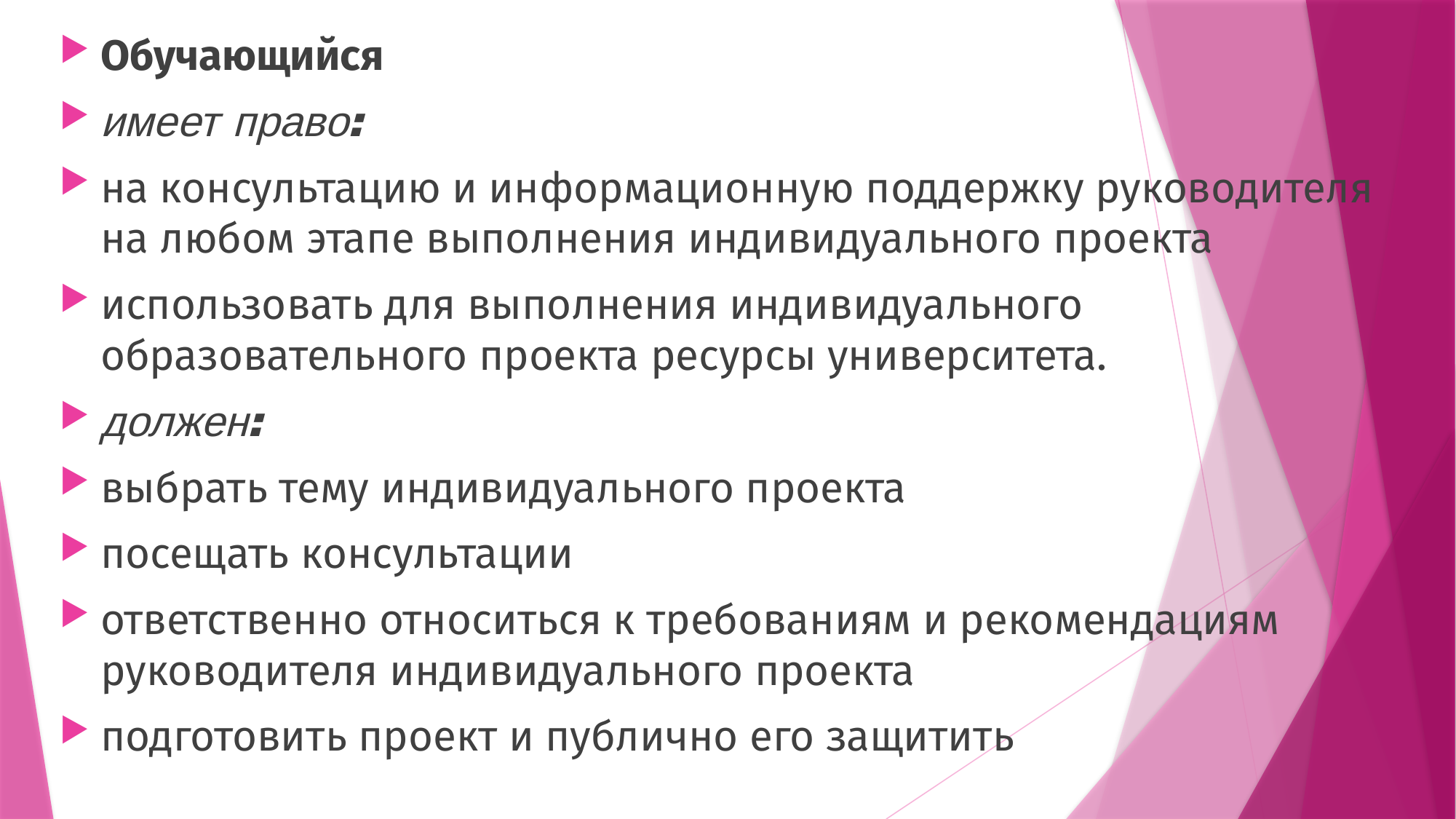

Обучающийся
имеет право:
на консультацию и информационную поддержку руководителя на любом этапе выполнения индивидуального проекта
использовать для выполнения индивидуального образовательного проекта ресурсы университета.
должен:
выбрать тему индивидуального проекта
посещать консультации
ответственно относиться к требованиям и рекомендациям руководителя индивидуального проекта
подготовить проект и публично его защитить